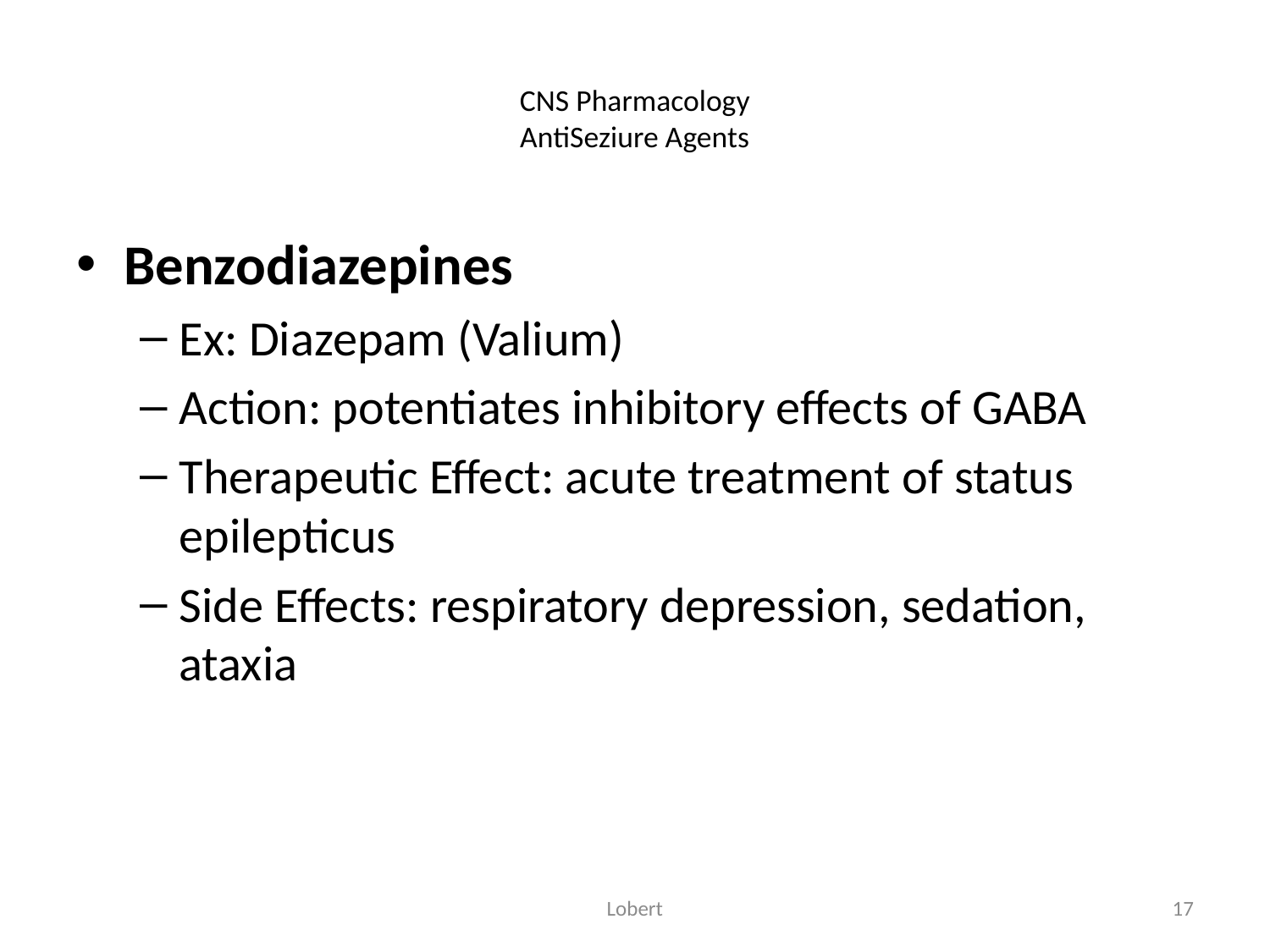

# CNS Pharmacology AntiSeziure Agents
Benzodiazepines
Ex: Diazepam (Valium)
Action: potentiates inhibitory effects of GABA
Therapeutic Effect: acute treatment of status epilepticus
Side Effects: respiratory depression, sedation, ataxia
Lobert
17